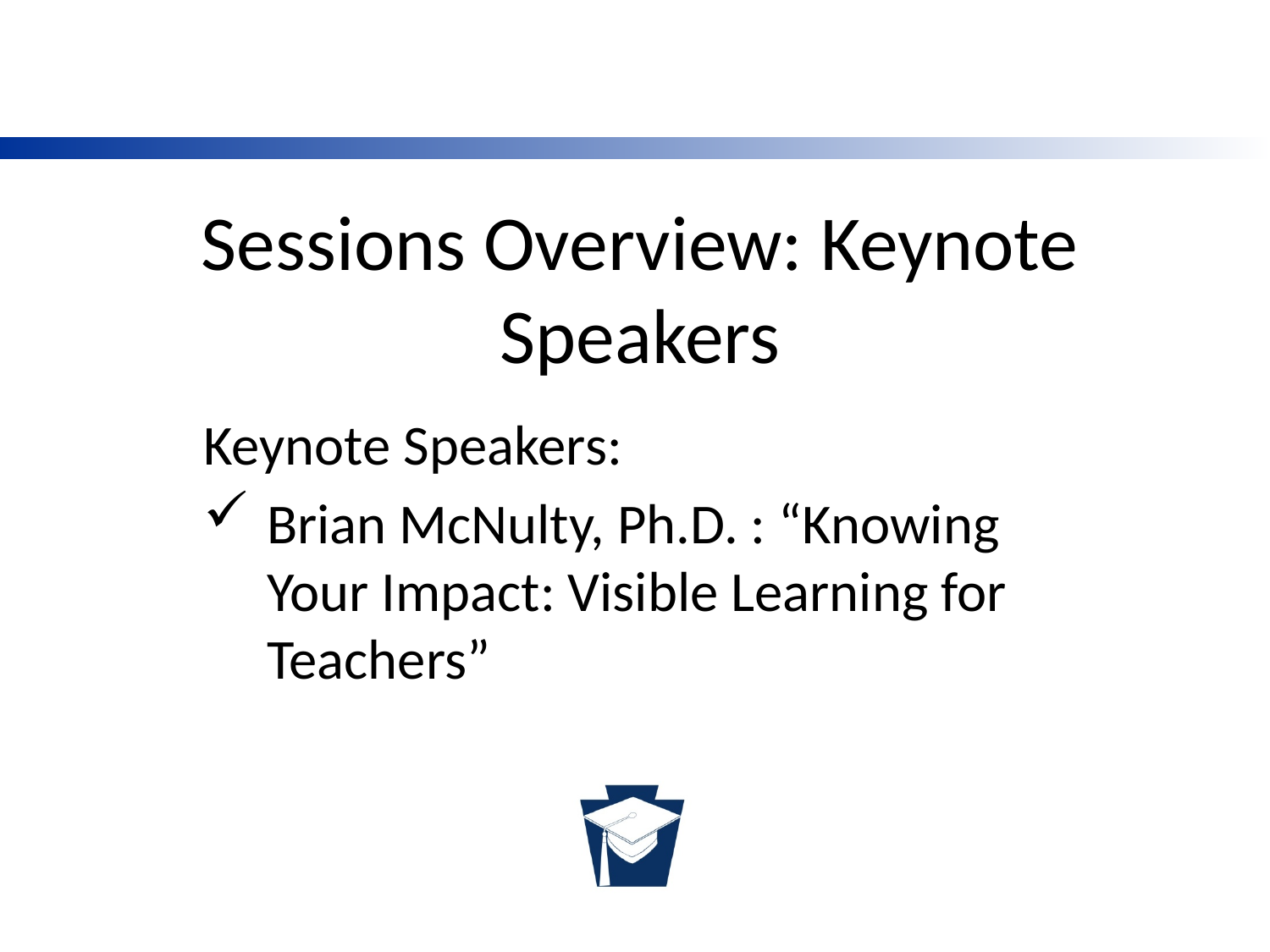

# Sessions Overview: Keynote Speakers
Keynote Speakers:
Brian McNulty, Ph.D. : “Knowing Your Impact: Visible Learning for Teachers”